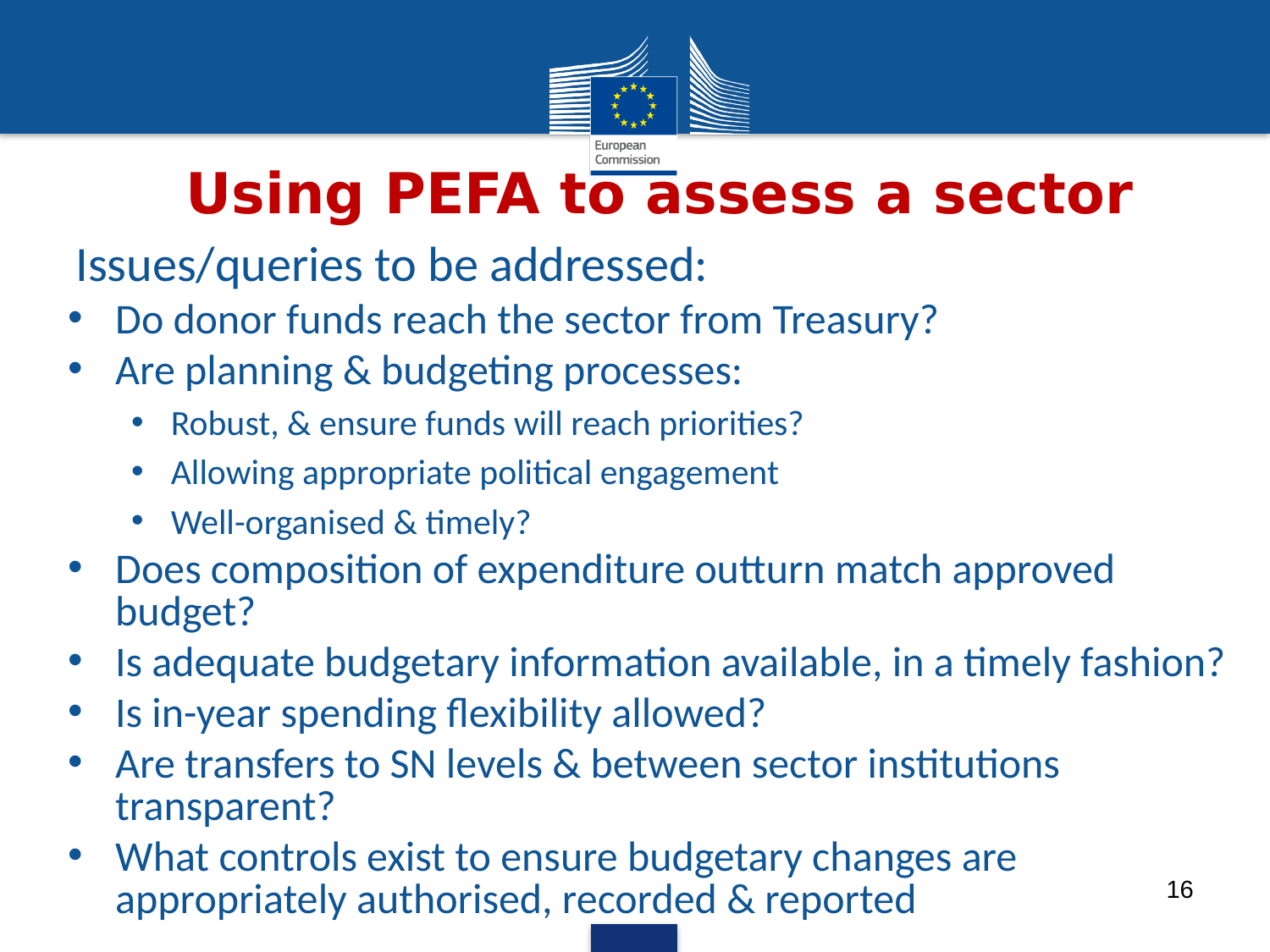

# Using PEFA to assess a sector
Issues/queries to be addressed:
Do donor funds reach the sector from Treasury?
Are planning & budgeting processes:
Robust, & ensure funds will reach priorities?
Allowing appropriate political engagement
Well-organised & timely?
Does composition of expenditure outturn match approved budget?
Is adequate budgetary information available, in a timely fashion?
Is in-year spending flexibility allowed?
Are transfers to SN levels & between sector institutions transparent?
What controls exist to ensure budgetary changes are appropriately authorised, recorded & reported

16